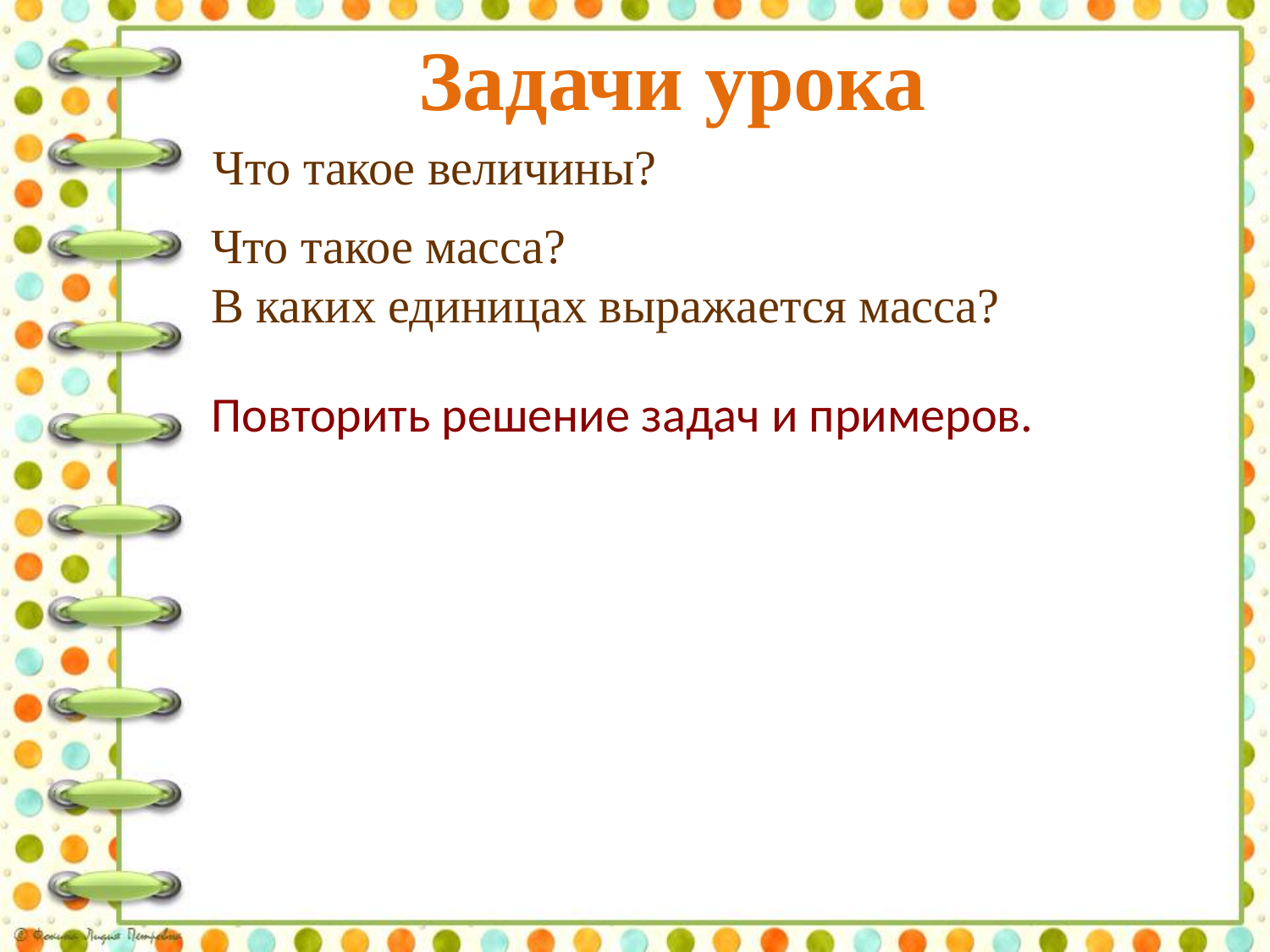

Задачи урока
 Что такое величины?
Что такое масса?
В каких единицах выражается масса?
Повторить решение задач и примеров.